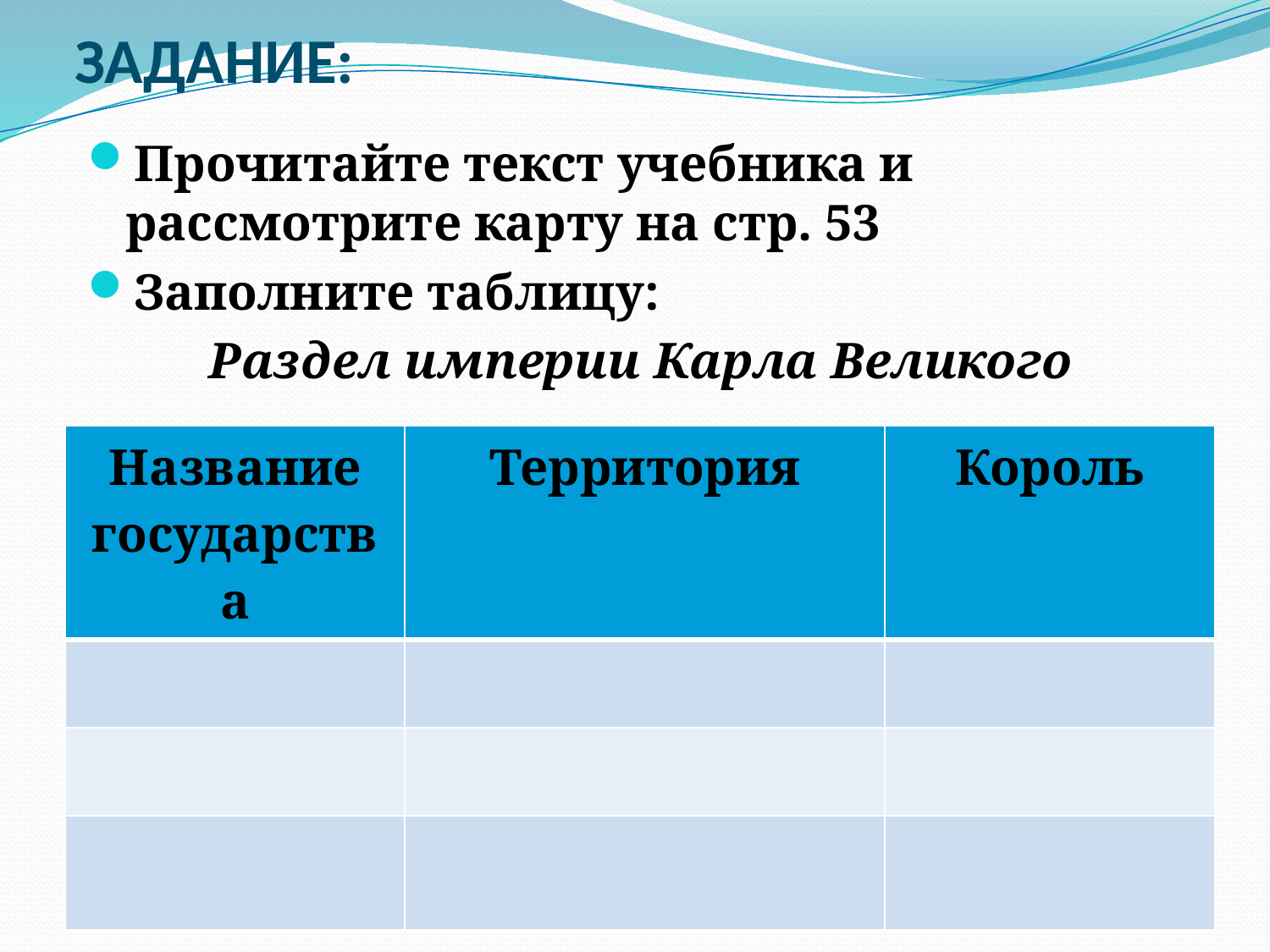

# ЗАДАНИЕ:
Прочитайте текст учебника и рассмотрите карту на стр. 53
Заполните таблицу:
Раздел империи Карла Великого

| Название государства | Территория | Король |
| --- | --- | --- |
|  |  |  |
|  |  |  |
|  |  |  |